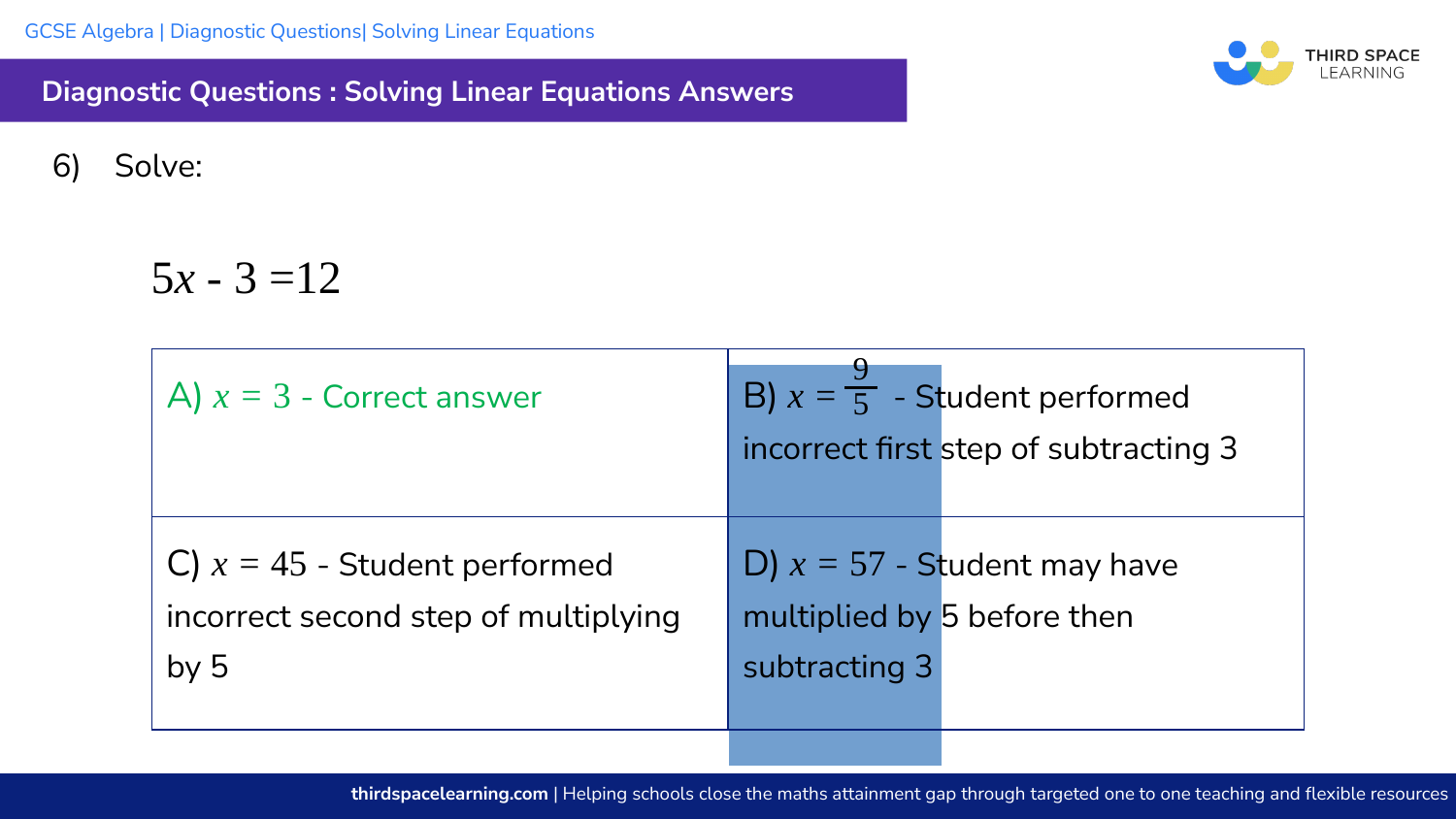

Diagnostic Questions : Solving Linear Equations Answers
| 6) Solve: 5x - 3 =12 |  |  |  |  |
| --- | --- | --- | --- | --- |
|  |  |  |  |  |
9
| A) x = 3 - Correct answer | B) x = - Student performed incorrect first step of subtracting 3 |
| --- | --- |
| C) x = 45 - Student performed incorrect second step of multiplying by 5 | D) x = 57 - Student may have multiplied by 5 before then subtracting 3 |
5